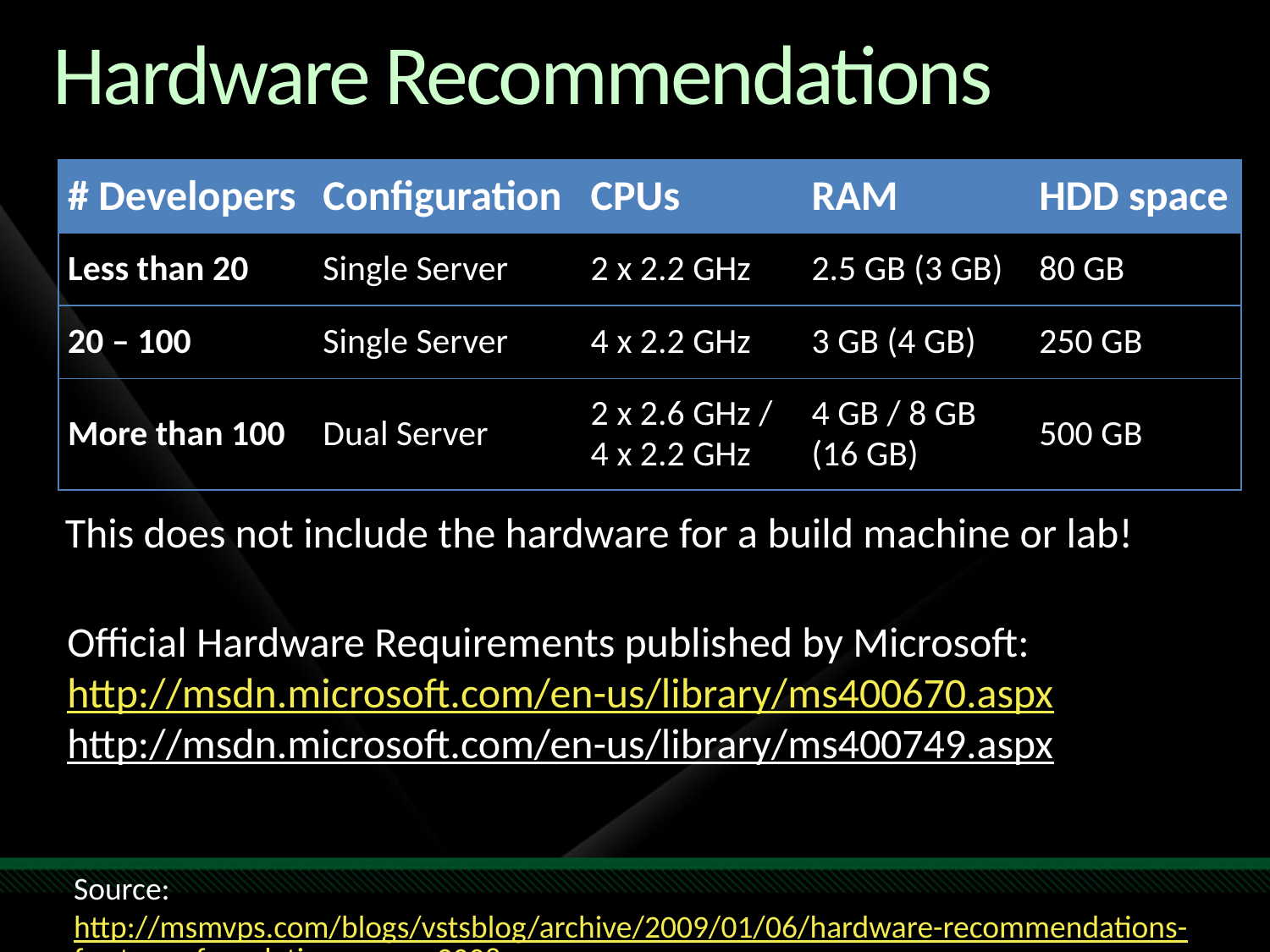

# Hardware Recommendations
| # Developers | Configuration | CPUs | RAM | HDD space |
| --- | --- | --- | --- | --- |
| Less than 20 | Single Server | 2 x 2.2 GHz | 2.5 GB (3 GB) | 80 GB |
| 20 – 100 | Single Server | 4 x 2.2 GHz | 3 GB (4 GB) | 250 GB |
| More than 100 | Dual Server | 2 x 2.6 GHz / 4 x 2.2 GHz | 4 GB / 8 GB (16 GB) | 500 GB |
This does not include the hardware for a build machine or lab!
Official Hardware Requirements published by Microsoft:
http://msdn.microsoft.com/en-us/library/ms400670.aspx
http://msdn.microsoft.com/en-us/library/ms400749.aspx

Source: http://msmvps.com/blogs/vstsblog/archive/2009/01/06/hardware-recommendations-for-team-foundation-server-2008.aspx